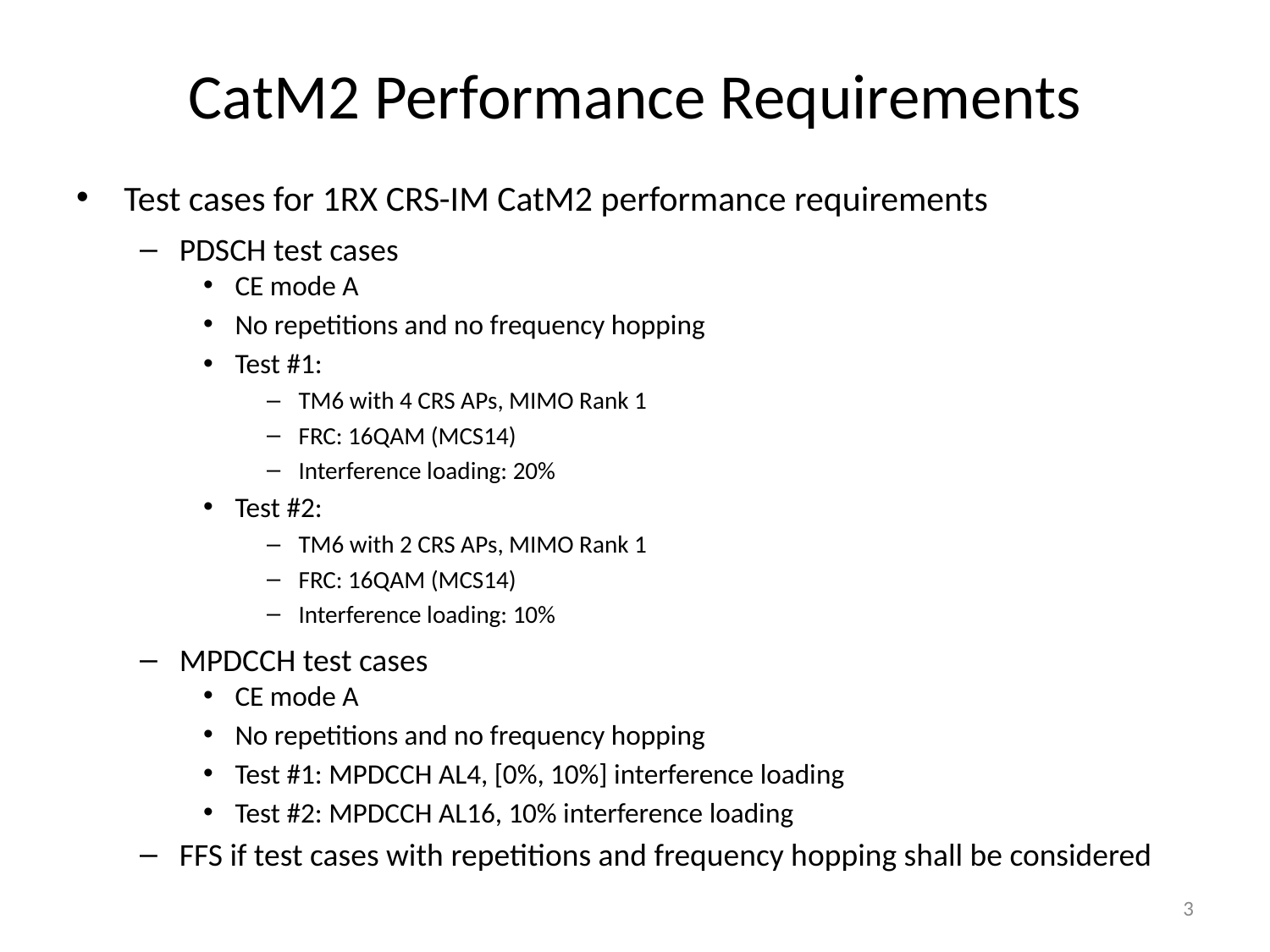

# CatM2 Performance Requirements
Test cases for 1RX CRS-IM CatM2 performance requirements
PDSCH test cases
CE mode A
No repetitions and no frequency hopping
Test #1:
TM6 with 4 CRS APs, MIMO Rank 1
FRC: 16QAM (MCS14)
Interference loading: 20%
Test #2:
TM6 with 2 CRS APs, MIMO Rank 1
FRC: 16QAM (MCS14)
Interference loading: 10%
MPDCCH test cases
CE mode A
No repetitions and no frequency hopping
Test #1: MPDCCH AL4, [0%, 10%] interference loading
Test #2: MPDCCH AL16, 10% interference loading
FFS if test cases with repetitions and frequency hopping shall be considered

3